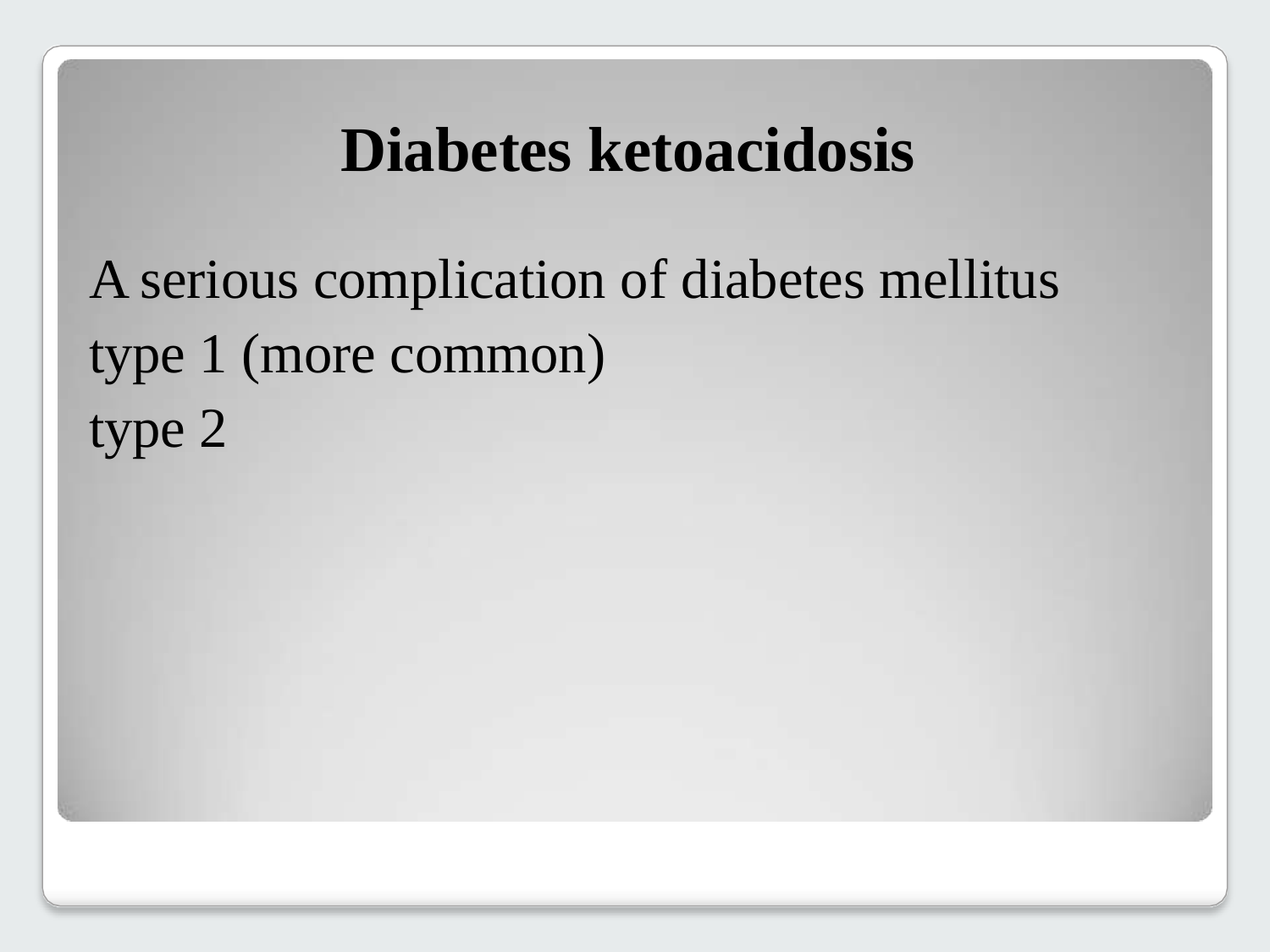

# Diabetes ketoacidosis
A serious complication of diabetes mellitus
type 1 (more common)
type 2